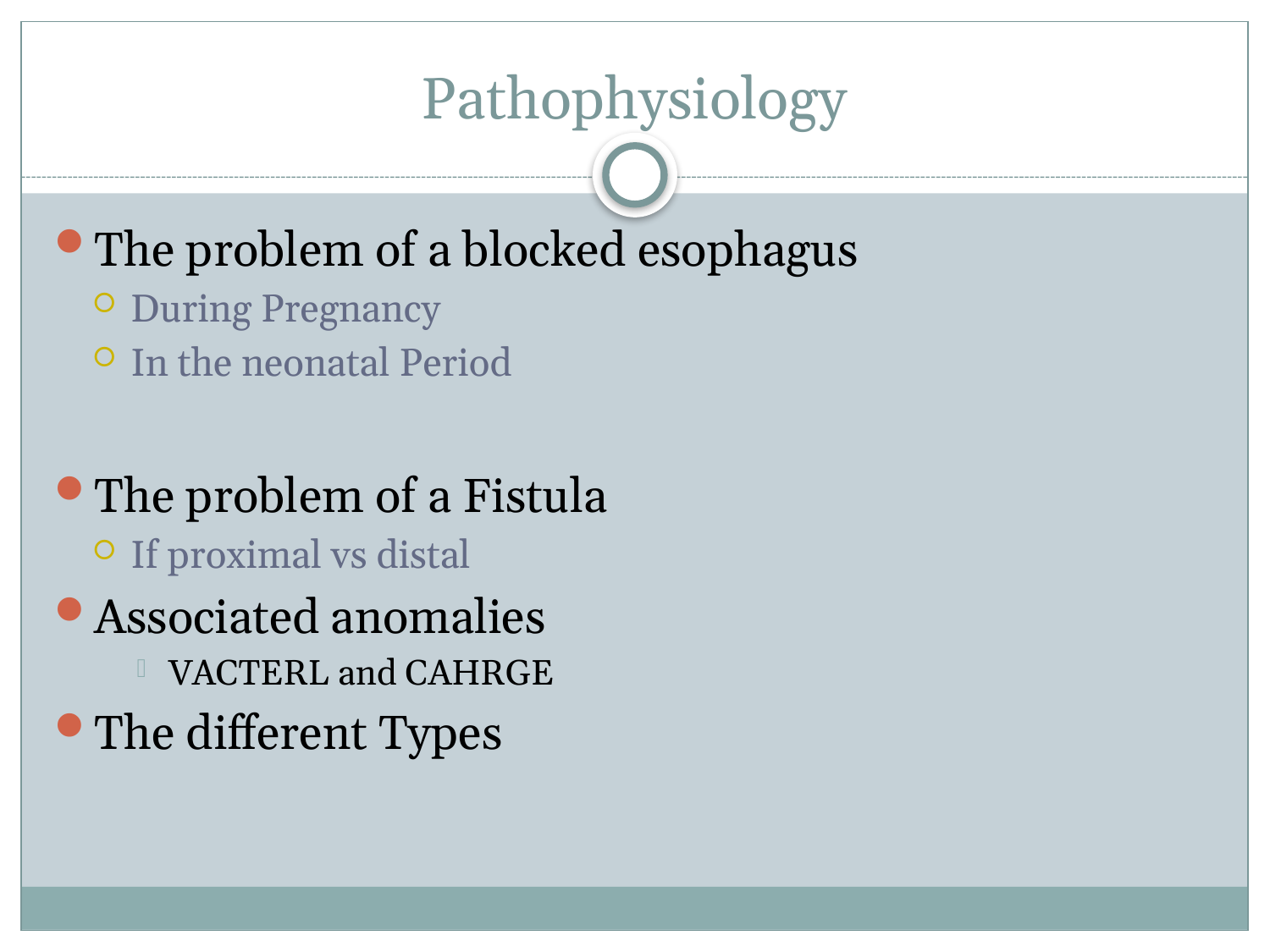

# Pathophysiology
The problem of a blocked esophagus
During Pregnancy
In the neonatal Period

The problem of a Fistula
If proximal vs distal
Associated anomalies
VACTERL and CAHRGE
The different Types